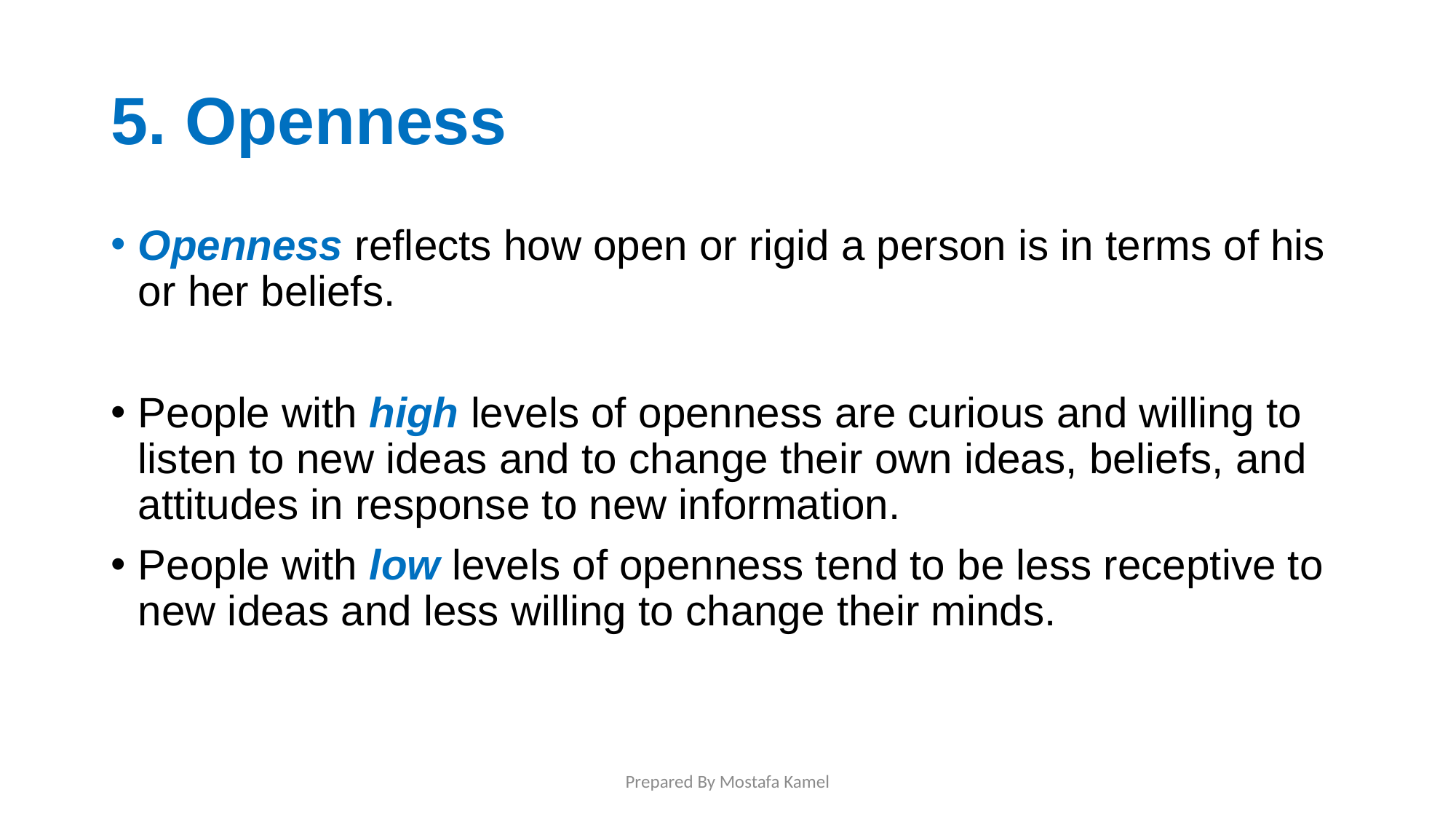

# 5. Openness
Openness reflects how open or rigid a person is in terms of his or her beliefs.

People with high levels of openness are curious and willing to listen to new ideas and to change their own ideas, beliefs, and attitudes in response to new information.
People with low levels of openness tend to be less receptive to new ideas and less willing to change their minds.
Prepared By Mostafa Kamel